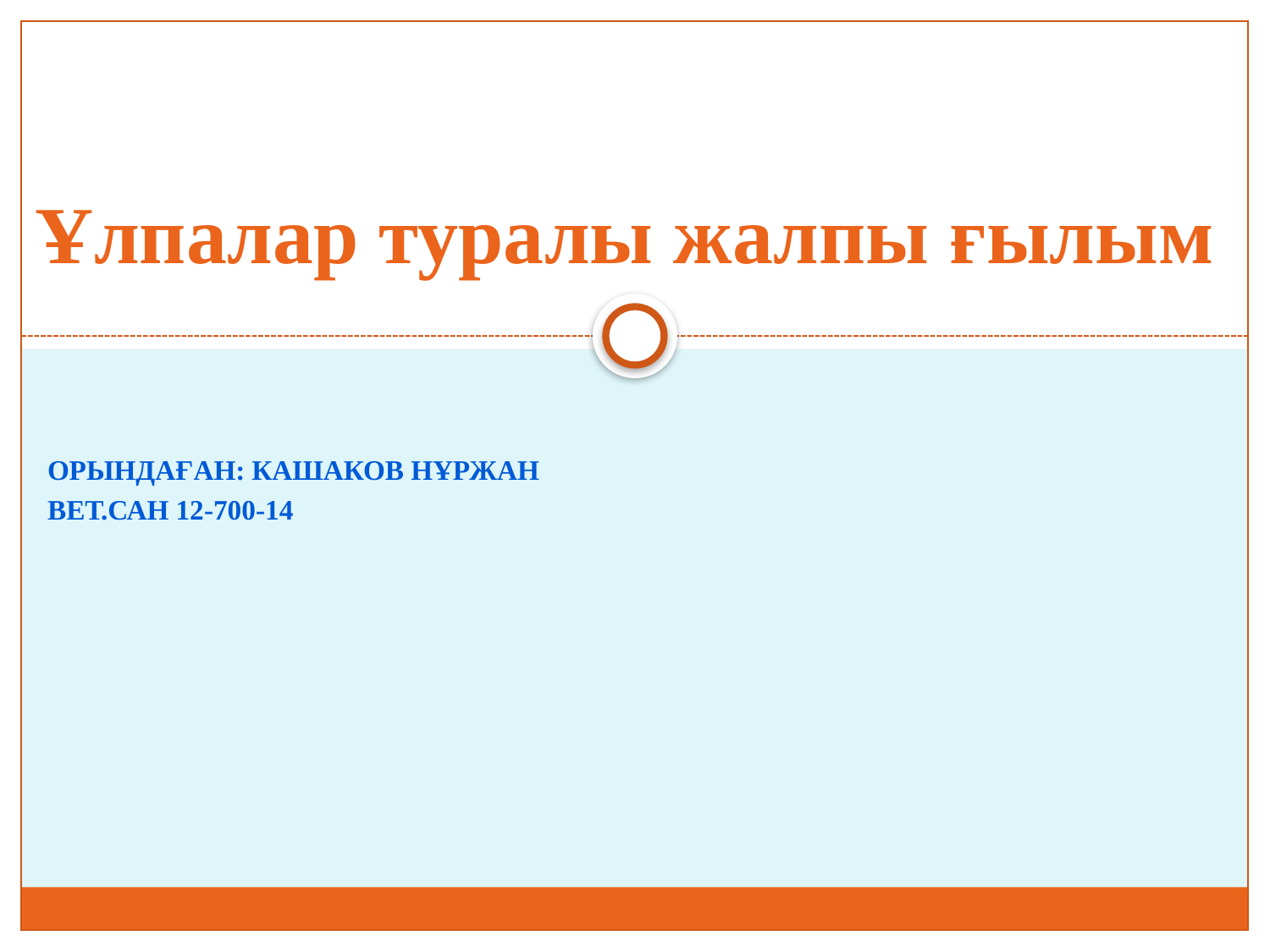

# Ұлпалар туралы жалпы ғылым
Орындаған: кашаков Нұржан
Вет.сан 12-700-14